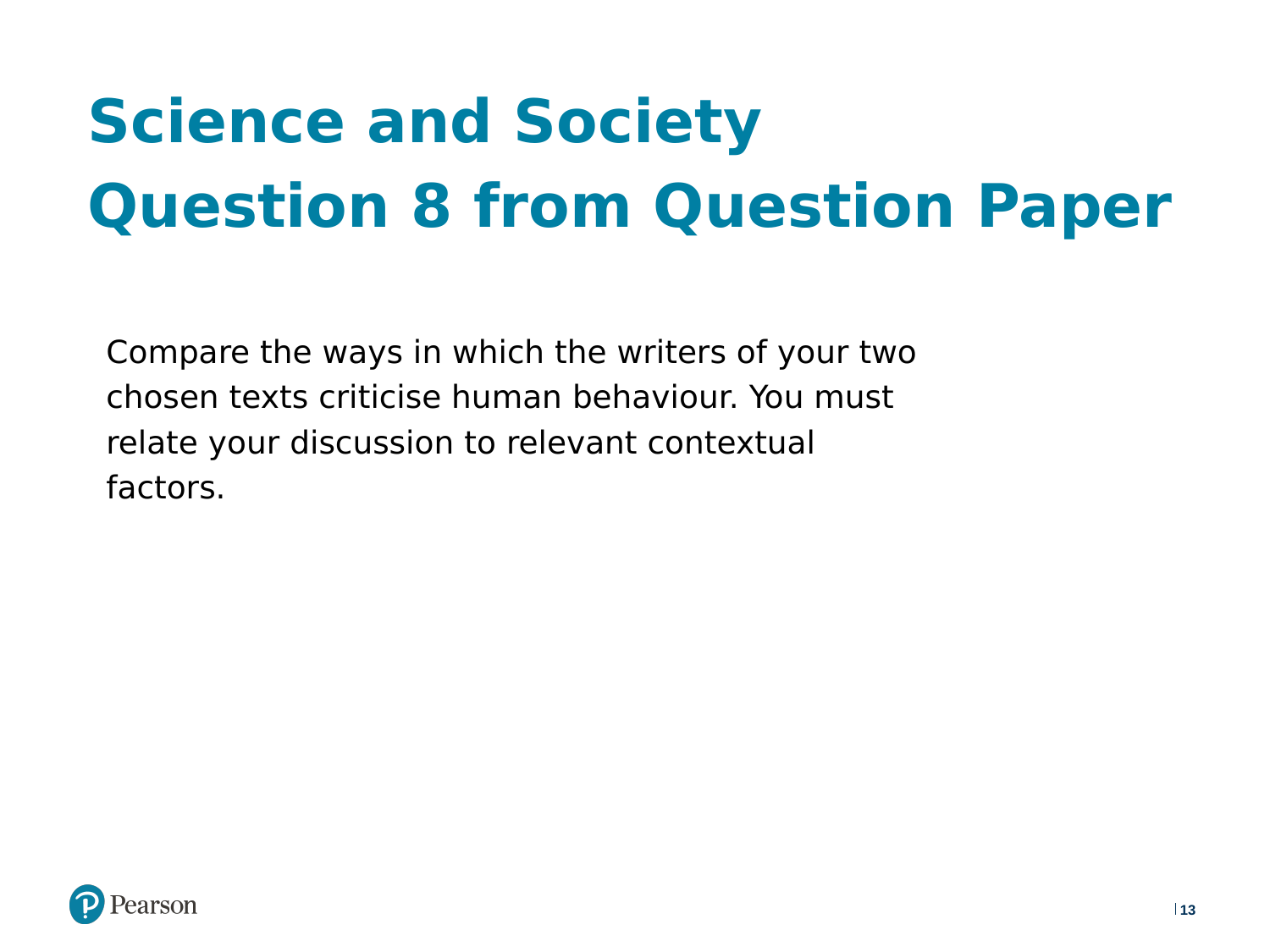

# Science and Society Question 8 from Question Paper
Compare the ways in which the writers of your two chosen texts criticise human behaviour. You must relate your discussion to relevant contextual factors.
13